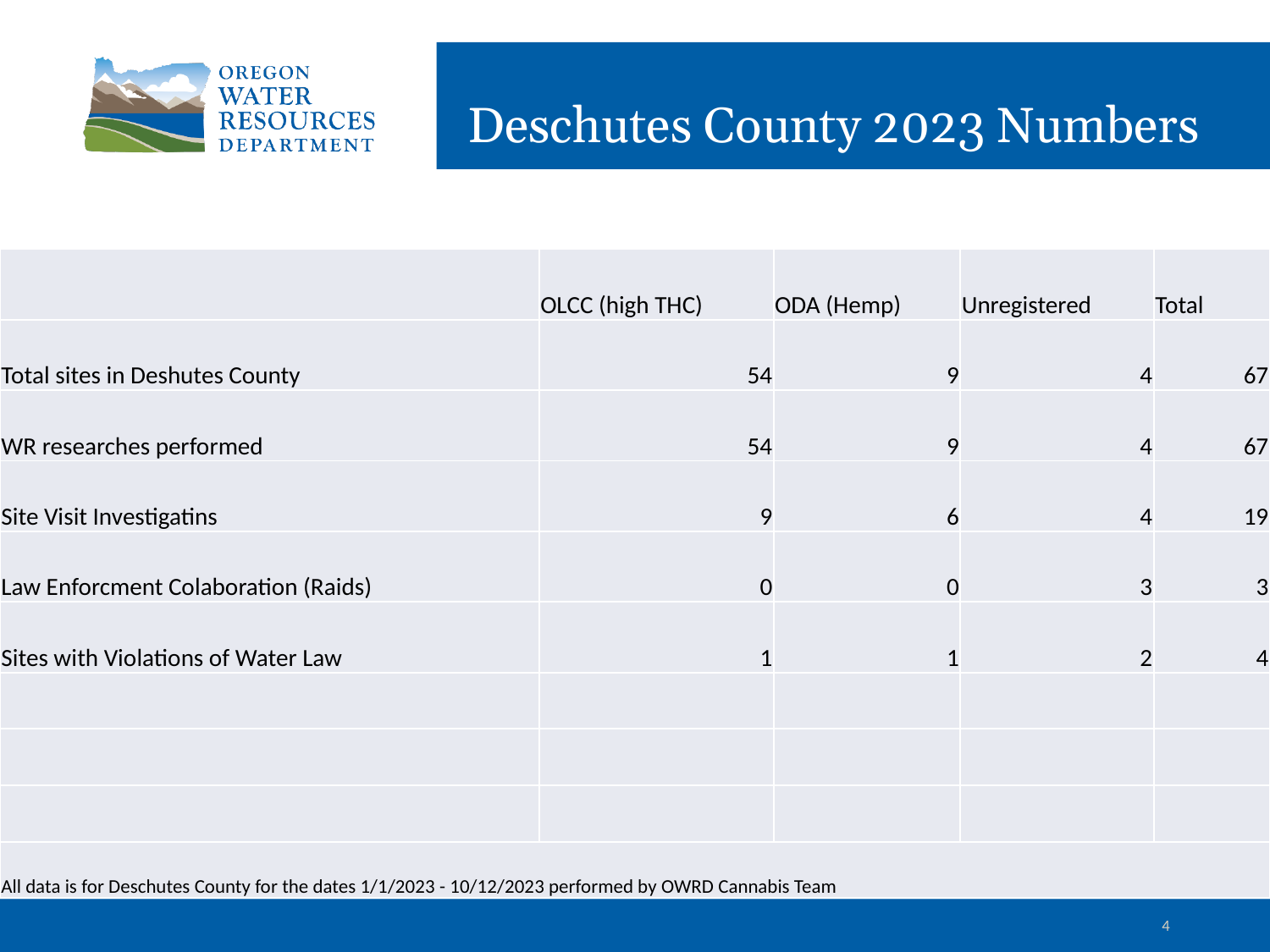

# Deschutes County 2023 Numbers
|  | OLCC (high THC) | ODA (Hemp) | Unregistered | Total |
| --- | --- | --- | --- | --- |
| Total sites in Deshutes County | 54 | 9 | 4 | 67 |
| WR researches performed | 54 | 9 | 4 | 67 |
| Site Visit Investigatins | 9 | 6 | 4 | 19 |
| Law Enforcment Colaboration (Raids) | 0 | 0 | 3 | 3 |
| Sites with Violations of Water Law | 1 | 1 | 2 | 4 |
|  |  |  |  |  |
|  |  |  |  |  |
|  |  |  |  |  |
| All data is for Deschutes County for the dates 1/1/2023 - 10/12/2023 performed by OWRD Cannabis Team |  |  |  |  |

4